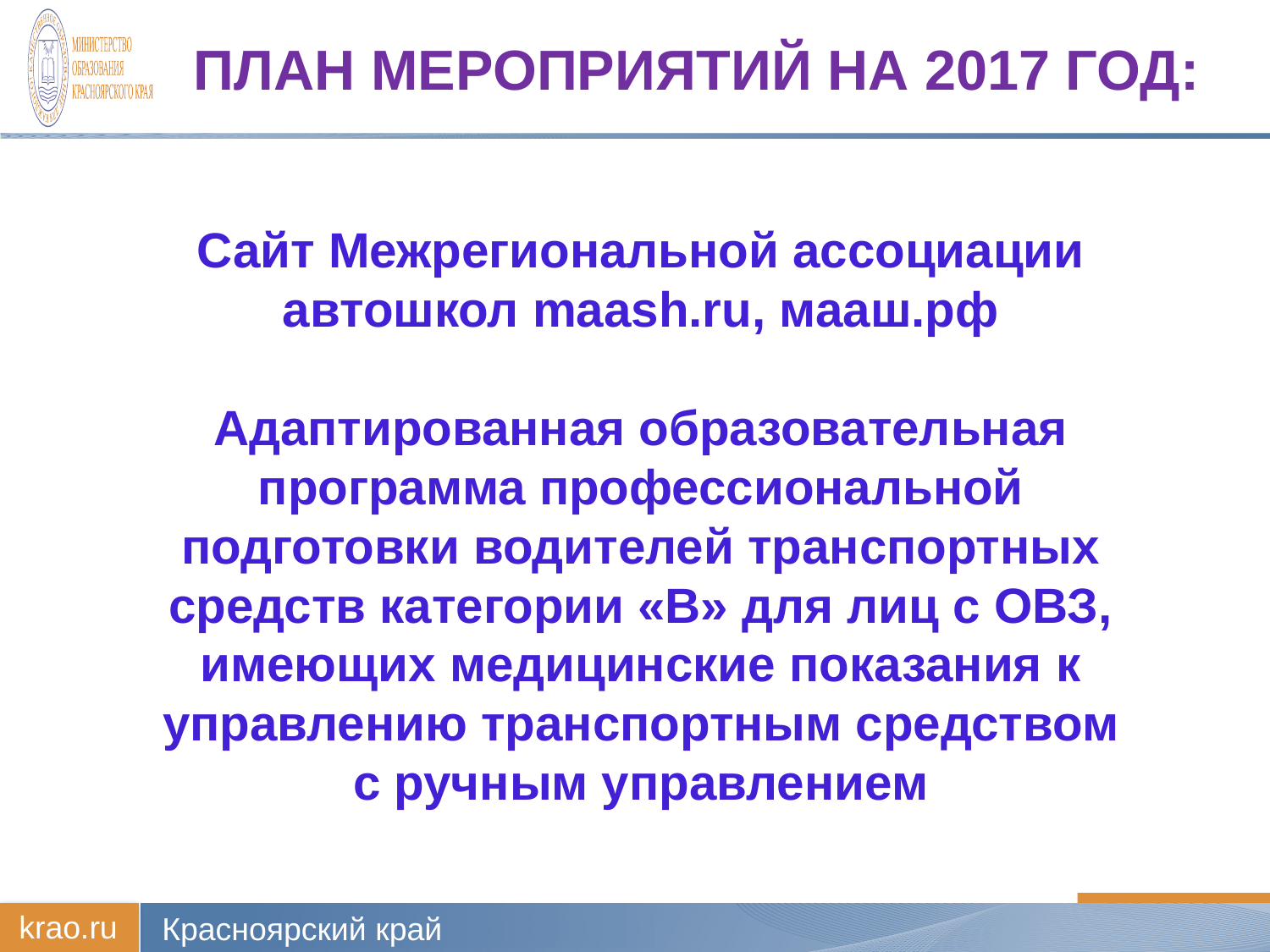

# План мероприятий на 2017 год:
Сайт Межрегиональной ассоциации автошкол maash.ru, мааш.рф

Адаптированная образовательная программа профессиональной подготовки водителей транспортных средств категории «В» для лиц с ОВЗ, имеющих медицинские показания к управлению транспортным средством с ручным управлением